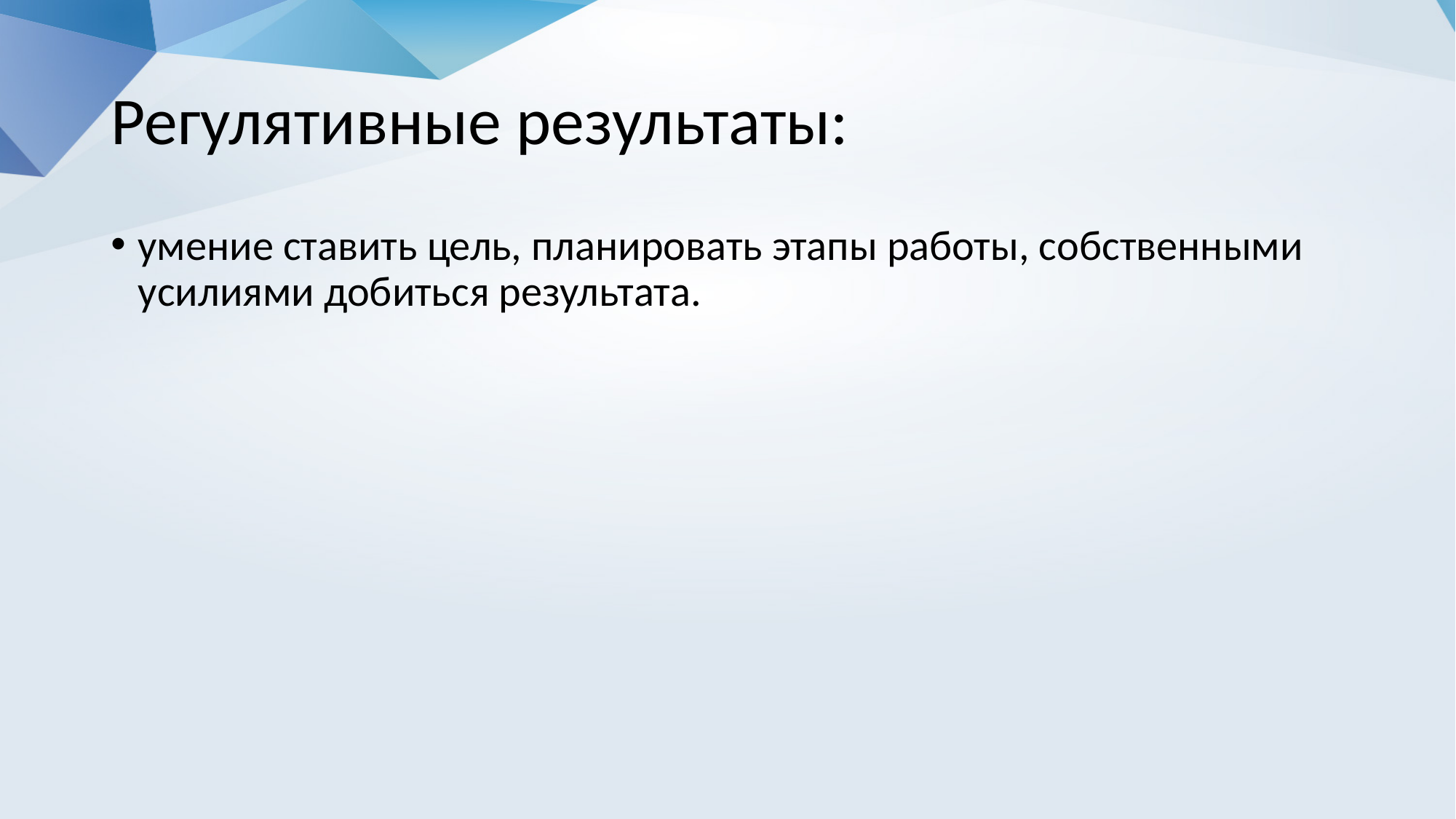

# Регулятивные результаты:
умение ставить цель, планировать этапы работы, собственными усилиями добиться результата.